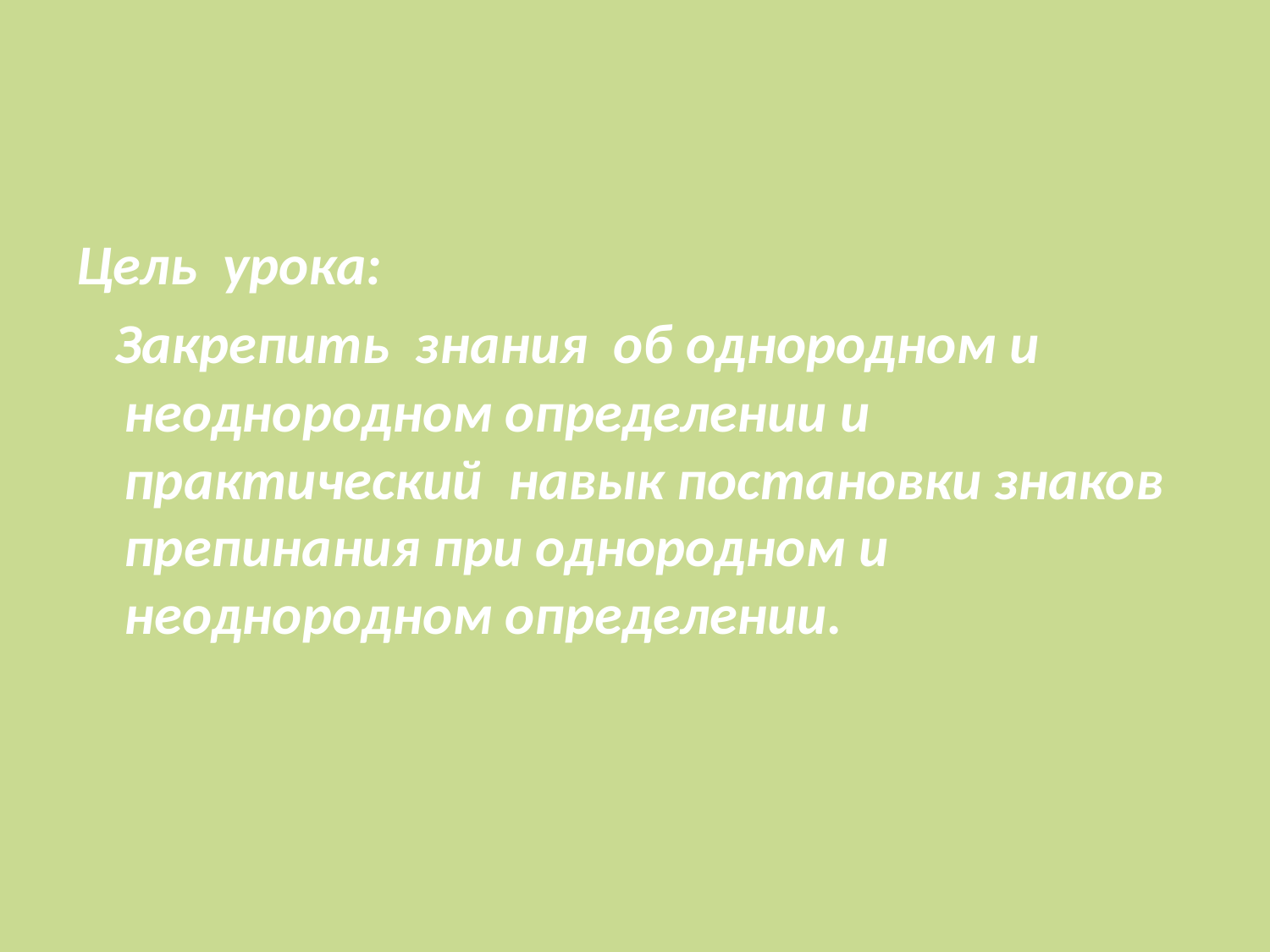

Цель  урока:
   Закрепить  знания  об однородном и неоднородном определении и   практический  навык постановки знаков препинания при однородном и неоднородном определении.